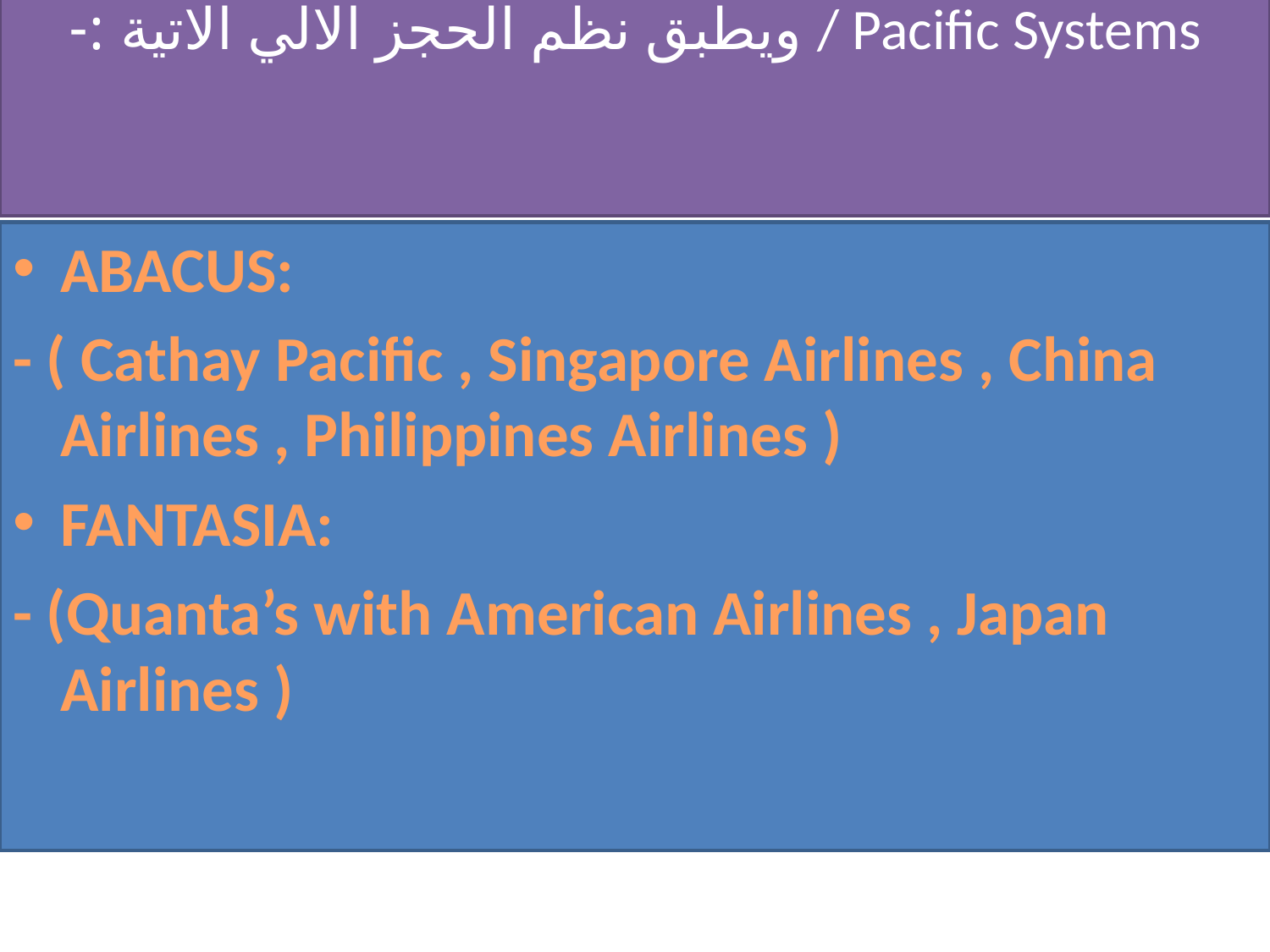

# 3 3– نظام الحجز الالي الاسيوي والباسيفيك     The Asia / Pacific Systems ويطبق نظم الحجز الالي الاتية :-
ABACUS:
- ( Cathay Pacific , Singapore Airlines , China Airlines , Philippines Airlines )
FANTASIA:
- (Quanta’s with American Airlines , Japan Airlines )